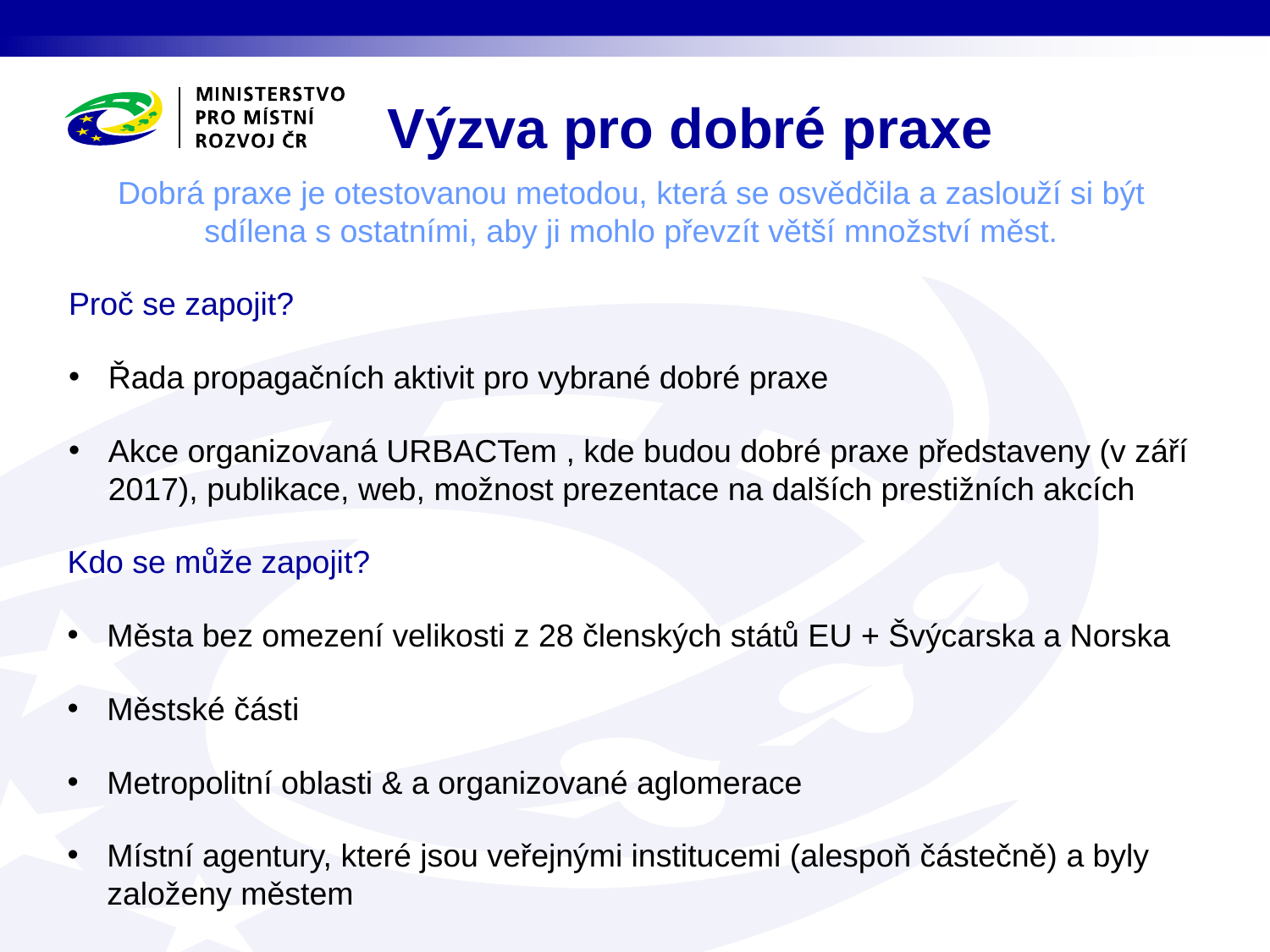

# Výzva pro dobré praxe
Dobrá praxe je otestovanou metodou, která se osvědčila a zaslouží si být sdílena s ostatními, aby ji mohlo převzít větší množství měst.
Proč se zapojit?
Řada propagačních aktivit pro vybrané dobré praxe
Akce organizovaná URBACTem , kde budou dobré praxe představeny (v září 2017), publikace, web, možnost prezentace na dalších prestižních akcích
Kdo se může zapojit?
Města bez omezení velikosti z 28 členských států EU + Švýcarska a Norska
Městské části
Metropolitní oblasti & a organizované aglomerace
Místní agentury, které jsou veřejnými institucemi (alespoň částečně) a byly založeny městem